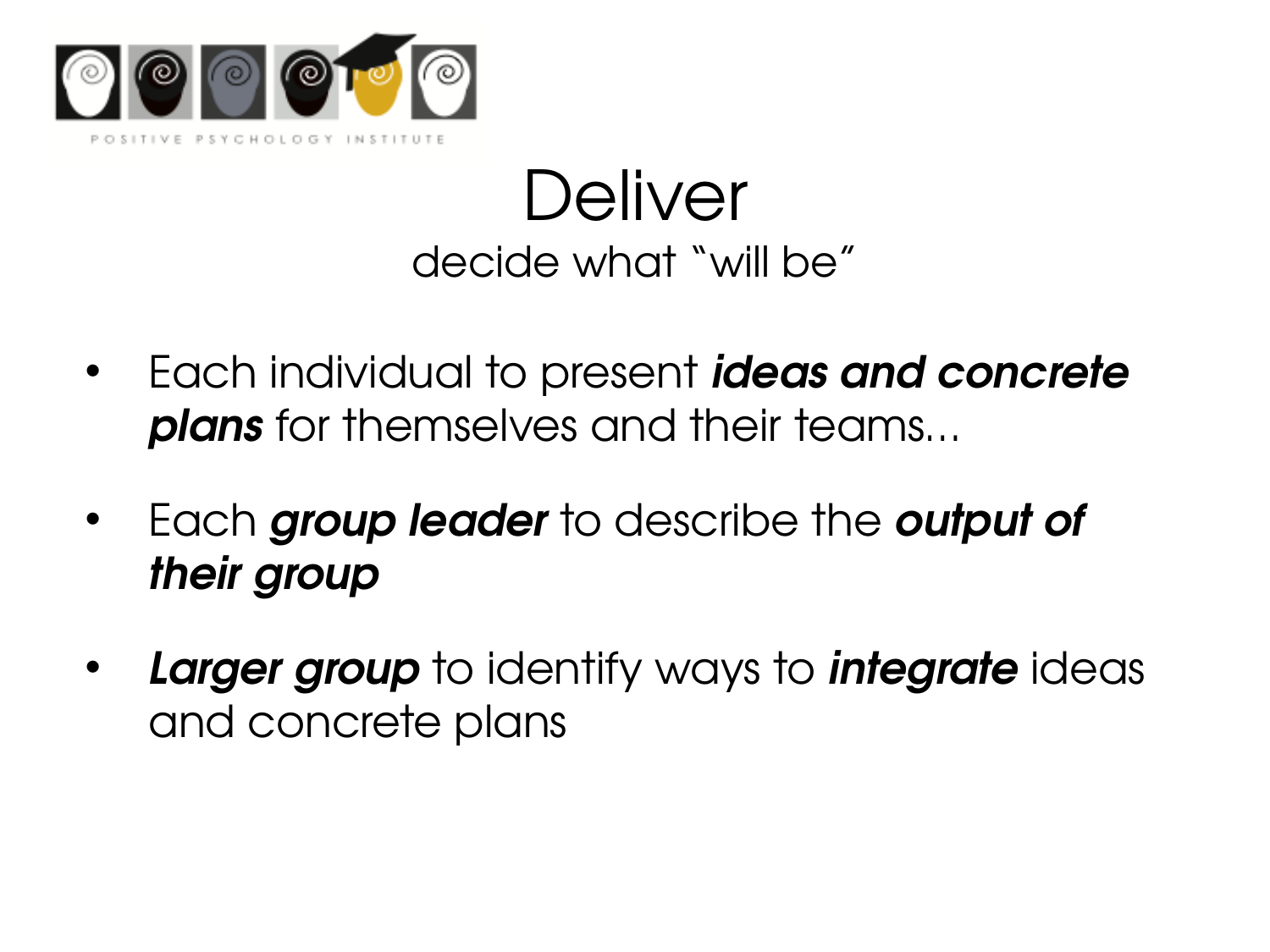

Deliver
decide what “will be”
Each individual to present ideas and concrete plans for themselves and their teams…
Each group leader to describe the output of their group
Larger group to identify ways to integrate ideas and concrete plans